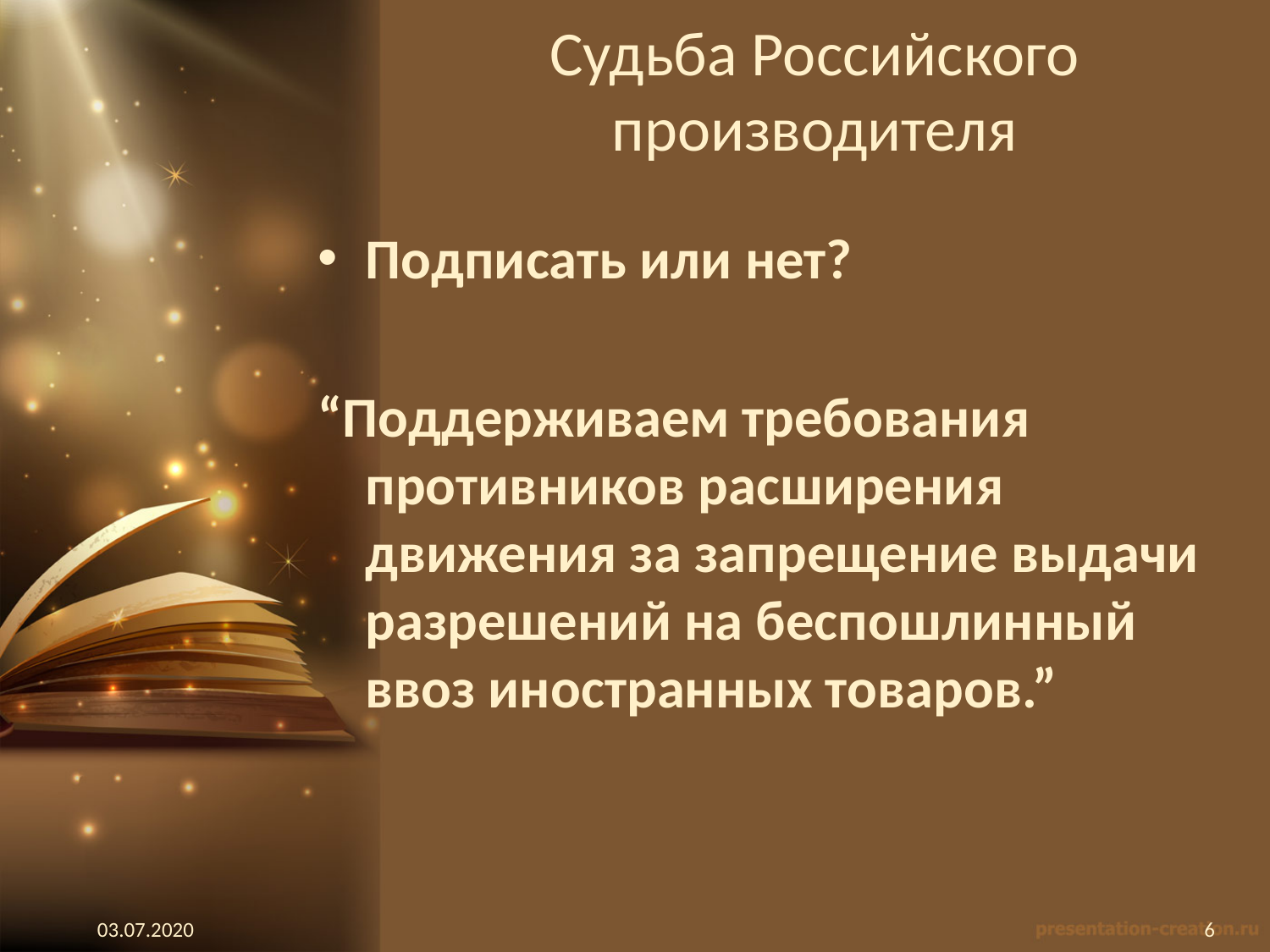

# Судьба Российского производителя
Подписать или нет?

“Поддерживаем требования противников расширения движения за запрещение выдачи разрешений на беспошлинный ввоз иностранных товаров.”